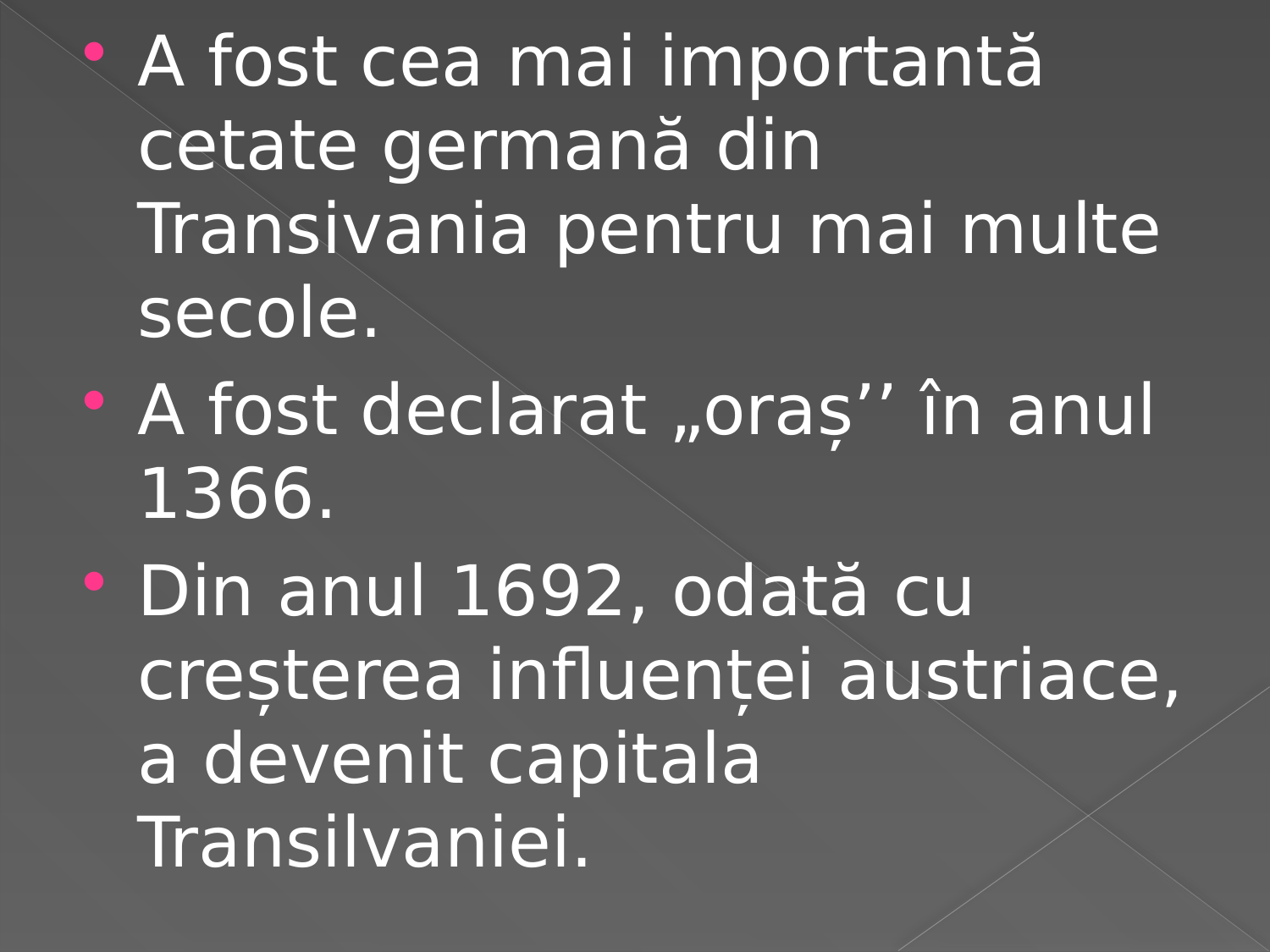

A fost cea mai importantă cetate germană din Transivania pentru mai multe secole.
A fost declarat „oraș’’ în anul 1366.
Din anul 1692, odată cu creșterea influenței austriace, a devenit capitala Transilvaniei.
#